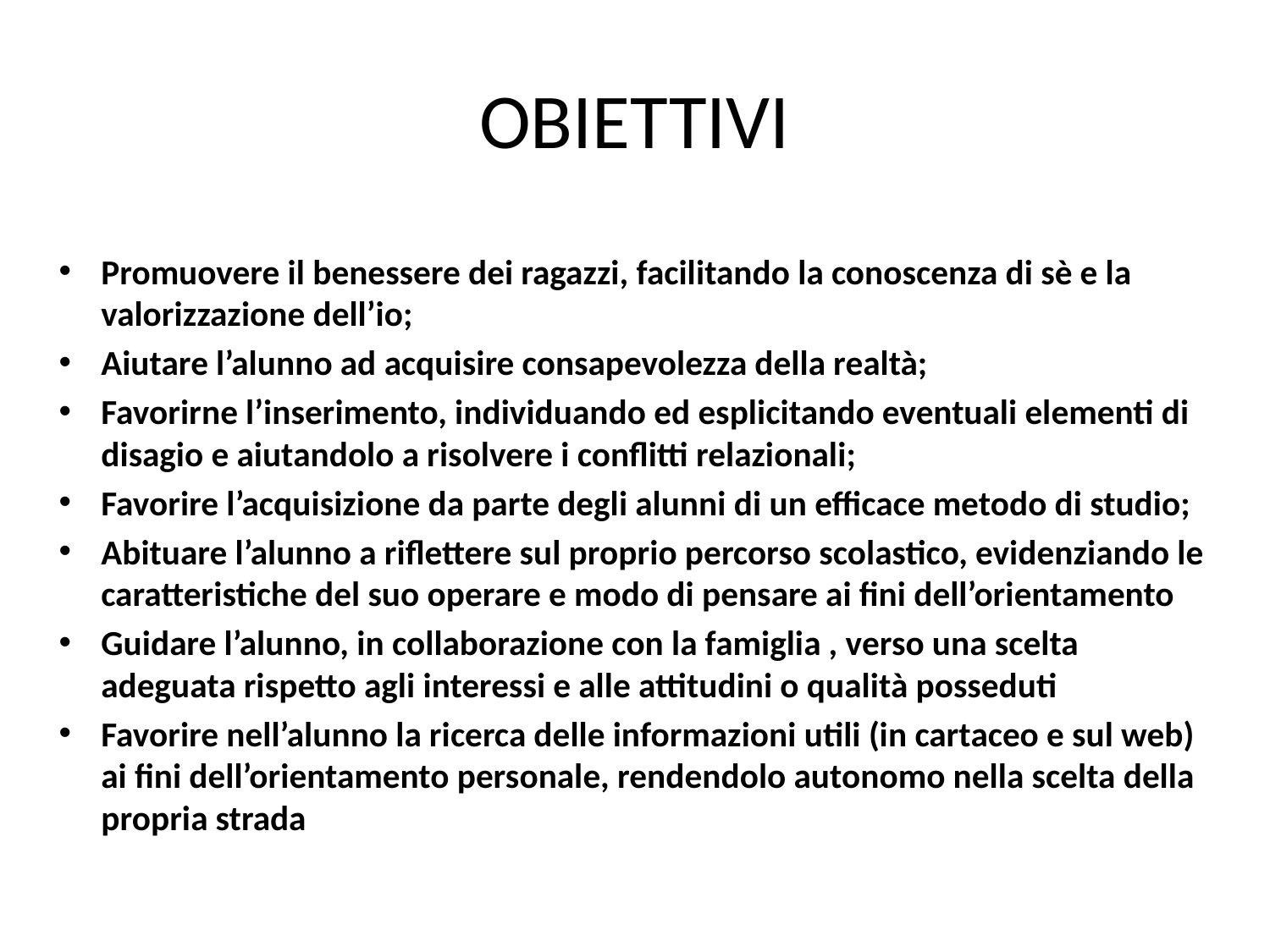

# OBIETTIVI
Promuovere il benessere dei ragazzi, facilitando la conoscenza di sè e la valorizzazione dell’io;
Aiutare l’alunno ad acquisire consapevolezza della realtà;
Favorirne l’inserimento, individuando ed esplicitando eventuali elementi di disagio e aiutandolo a risolvere i conflitti relazionali;
Favorire l’acquisizione da parte degli alunni di un efficace metodo di studio;
Abituare l’alunno a riflettere sul proprio percorso scolastico, evidenziando le caratteristiche del suo operare e modo di pensare ai fini dell’orientamento
Guidare l’alunno, in collaborazione con la famiglia , verso una scelta adeguata rispetto agli interessi e alle attitudini o qualità posseduti
Favorire nell’alunno la ricerca delle informazioni utili (in cartaceo e sul web) ai fini dell’orientamento personale, rendendolo autonomo nella scelta della propria strada